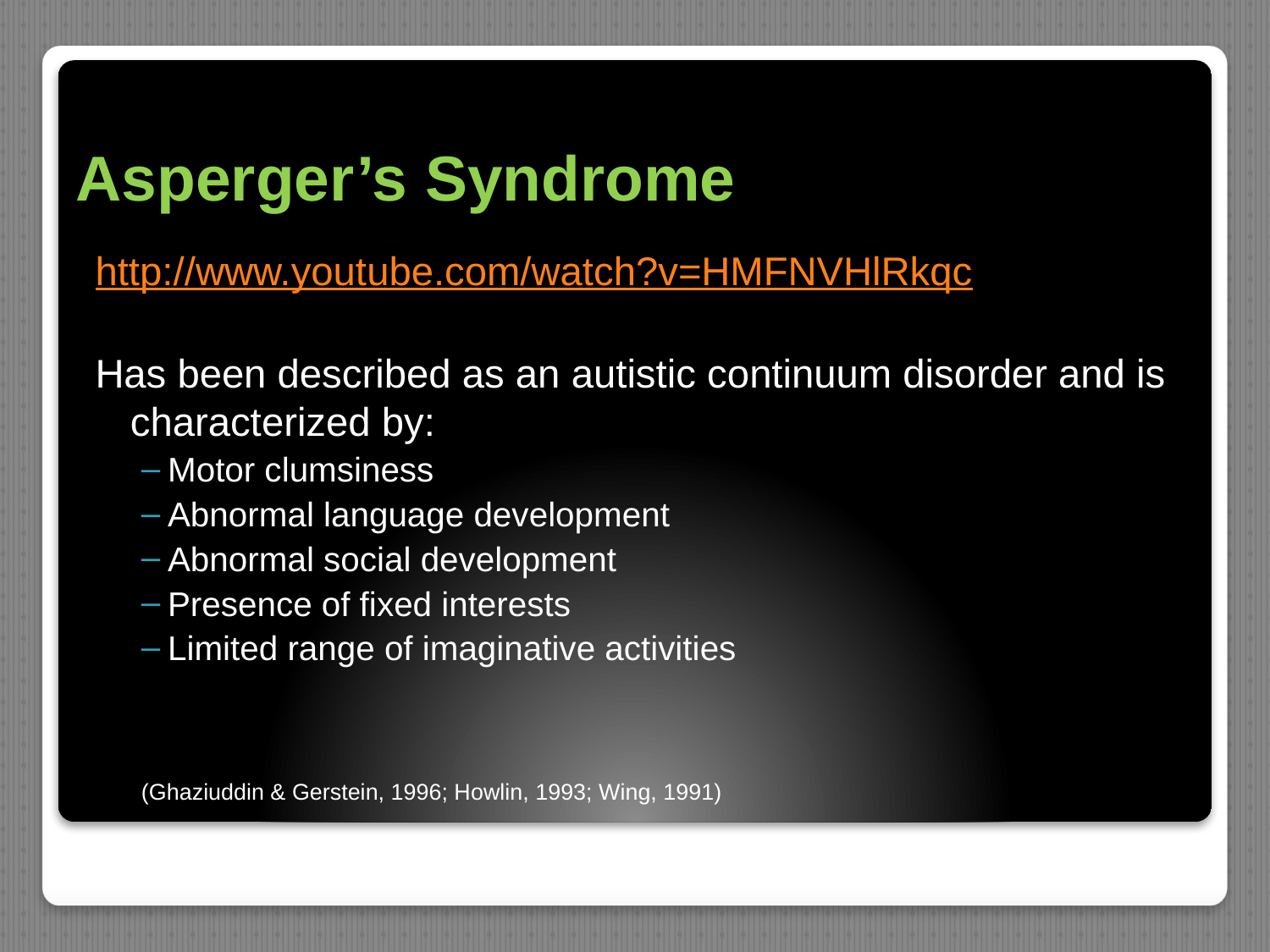

# Asperger’s Syndrome
http://www.youtube.com/watch?v=HMFNVHlRkqc

Has been described as an autistic continuum disorder and is characterized by:
Motor clumsiness
Abnormal language development
Abnormal social development
Presence of fixed interests
Limited range of imaginative activities

(Ghaziuddin & Gerstein, 1996; Howlin, 1993; Wing, 1991)